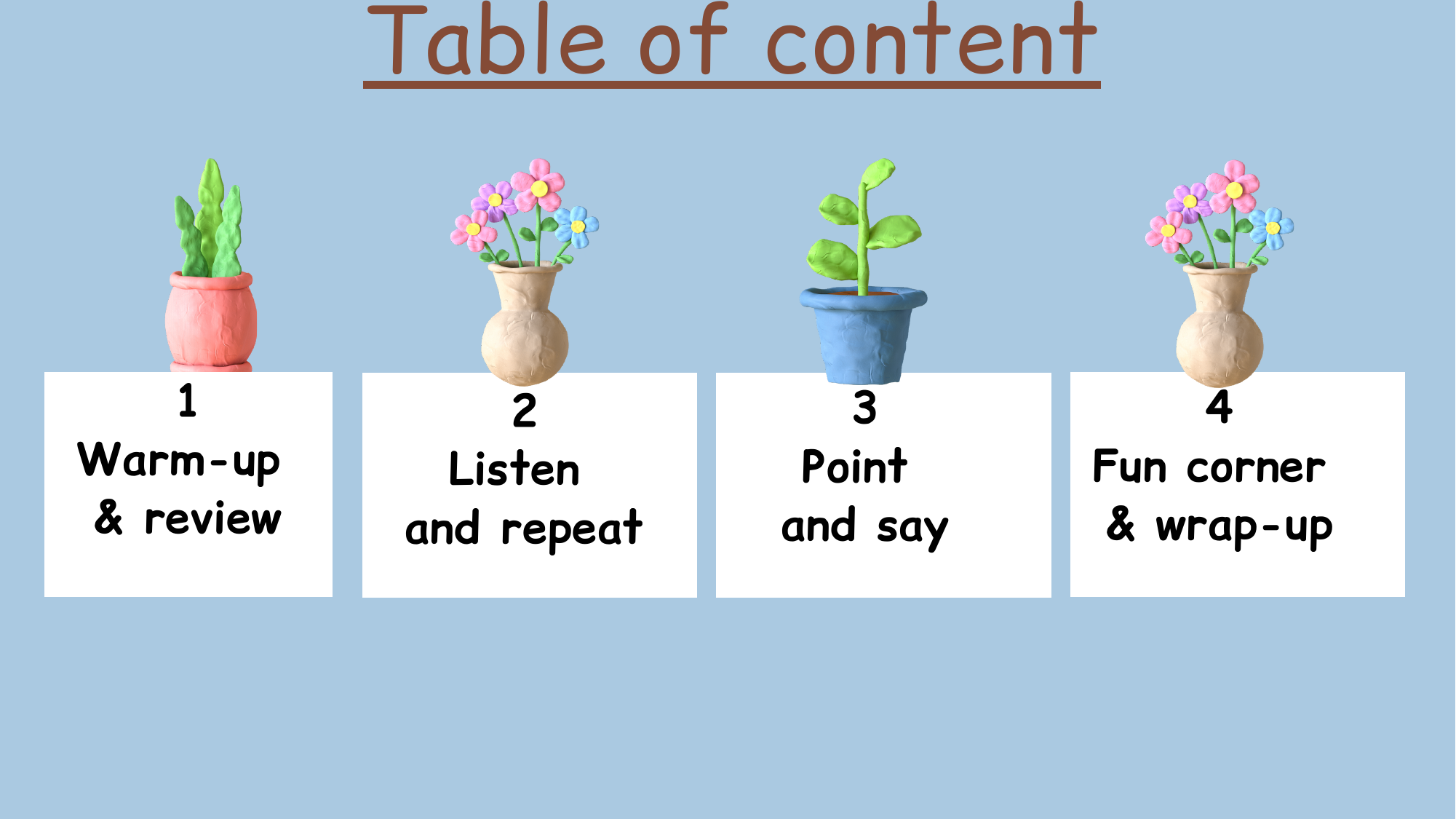

Table of content

1

Warm-up

& review
4

Fun corner

& wrap-up
3

Point

and say
2

Listen

and repeat